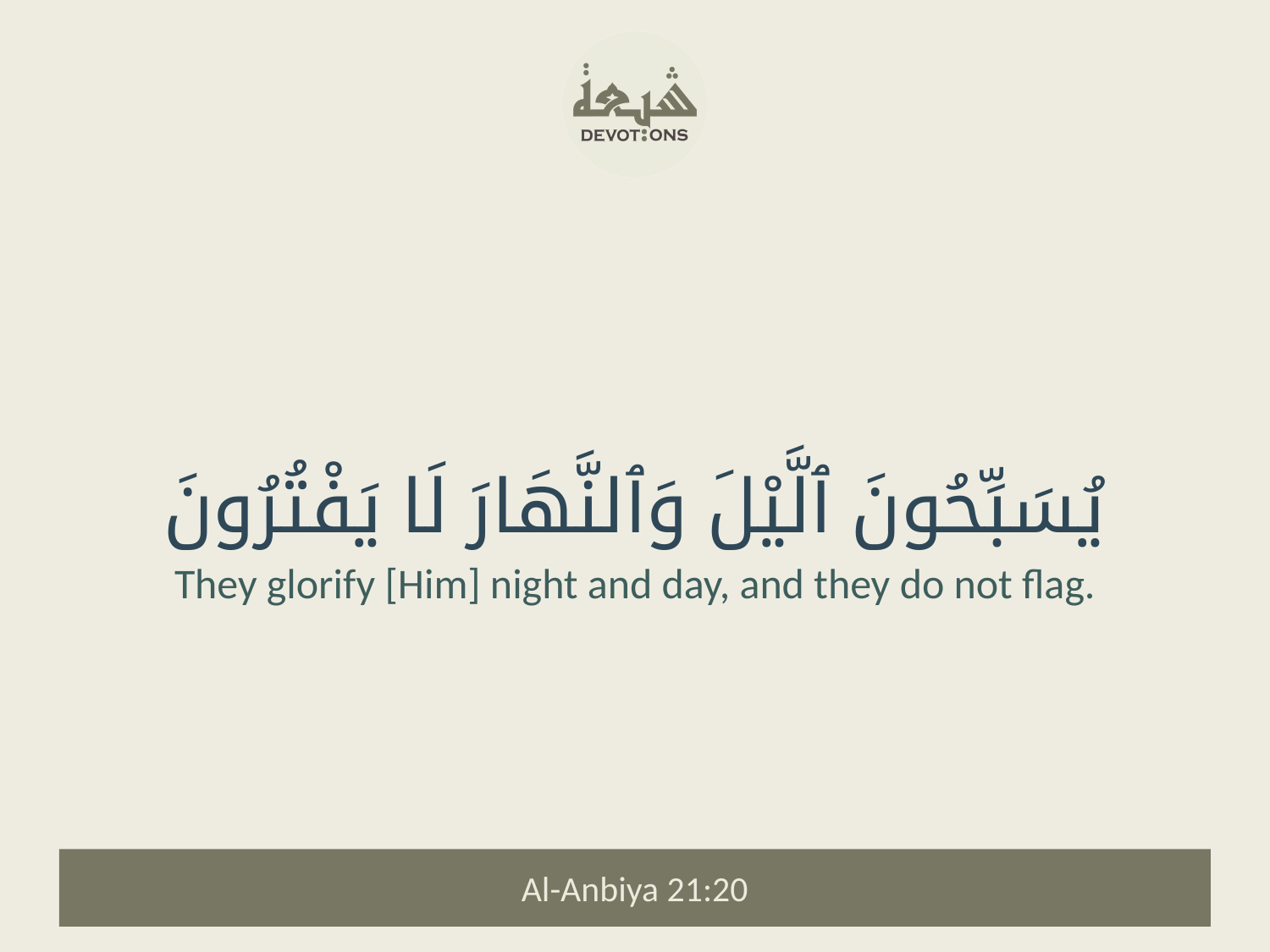

يُسَبِّحُونَ ٱلَّيْلَ وَٱلنَّهَارَ لَا يَفْتُرُونَ
They glorify [Him] night and day, and they do not flag.
Al-Anbiya 21:20